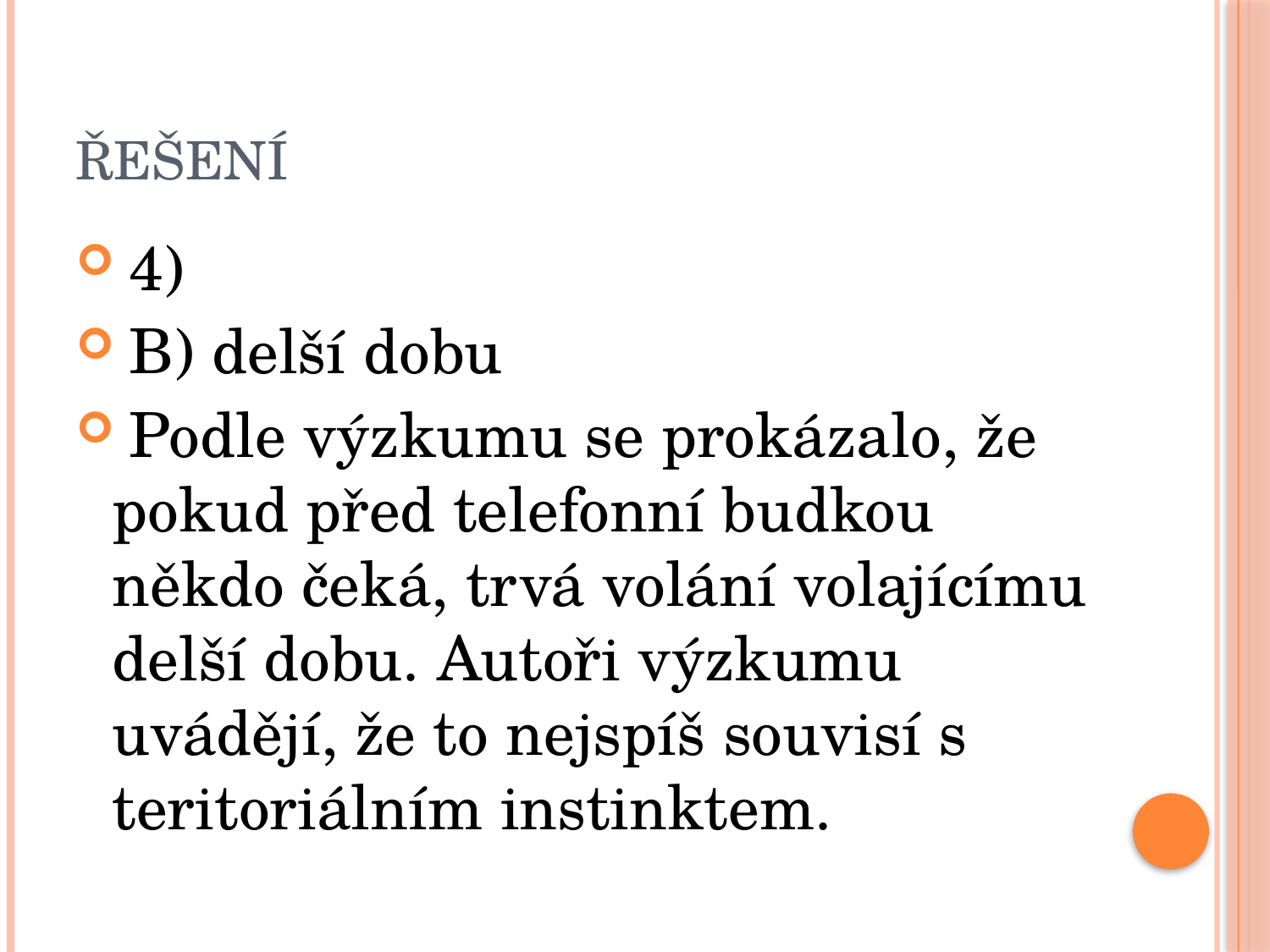

# ŘEŠENÍ
 4)
 B) delší dobu
 Podle výzkumu se prokázalo, že pokud před telefonní budkou někdo čeká, trvá volání volajícímu delší dobu. Autoři výzkumu uvádějí, že to nejspíš souvisí s teritoriálním instinktem.